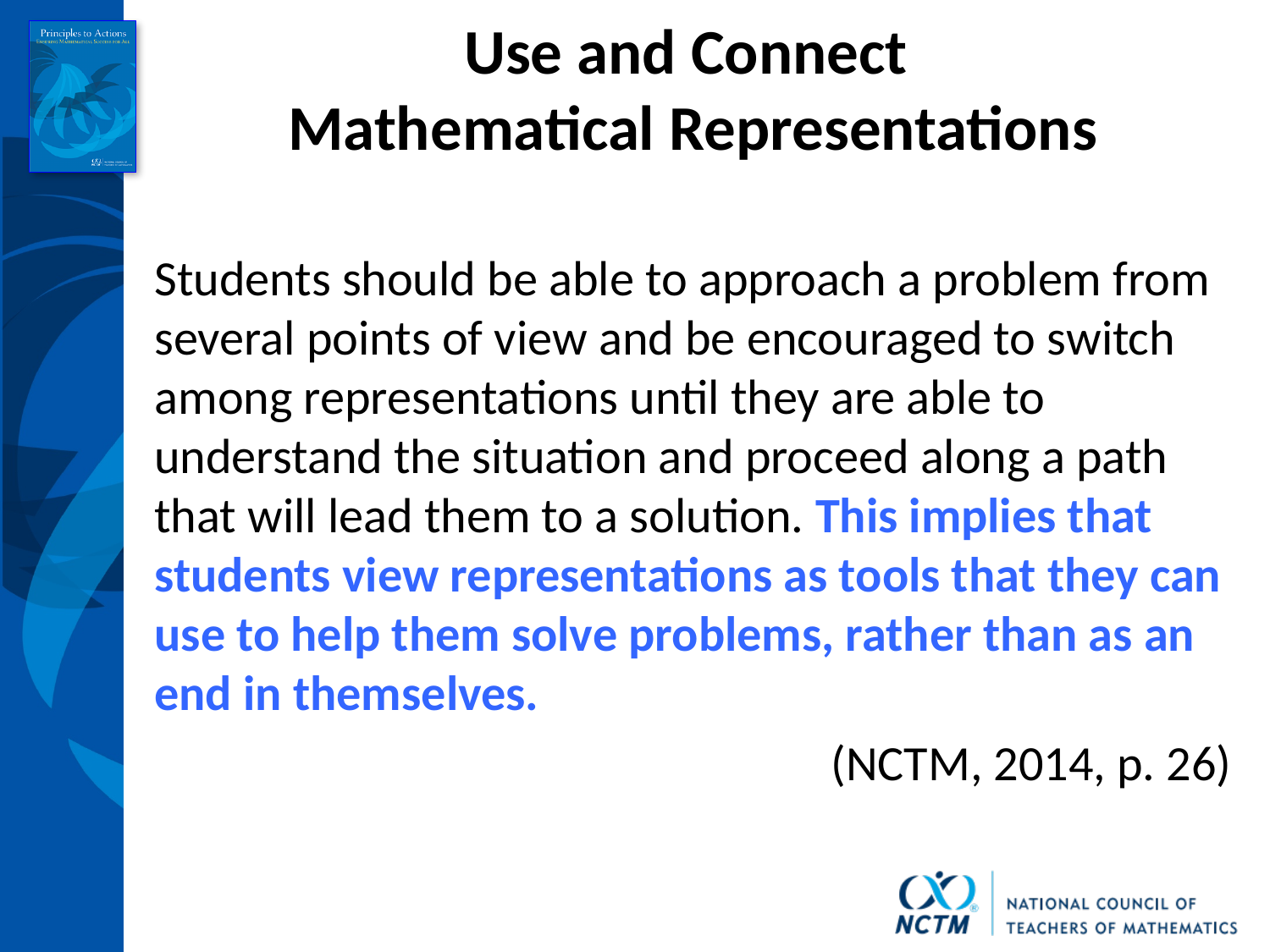

# Use and Connect Mathematical Representations
Students should be able to approach a problem from several points of view and be encouraged to switch among representations until they are able to understand the situation and proceed along a path that will lead them to a solution. This implies that students view representations as tools that they can use to help them solve problems, rather than as an end in themselves.
(NCTM, 2014, p. 26)